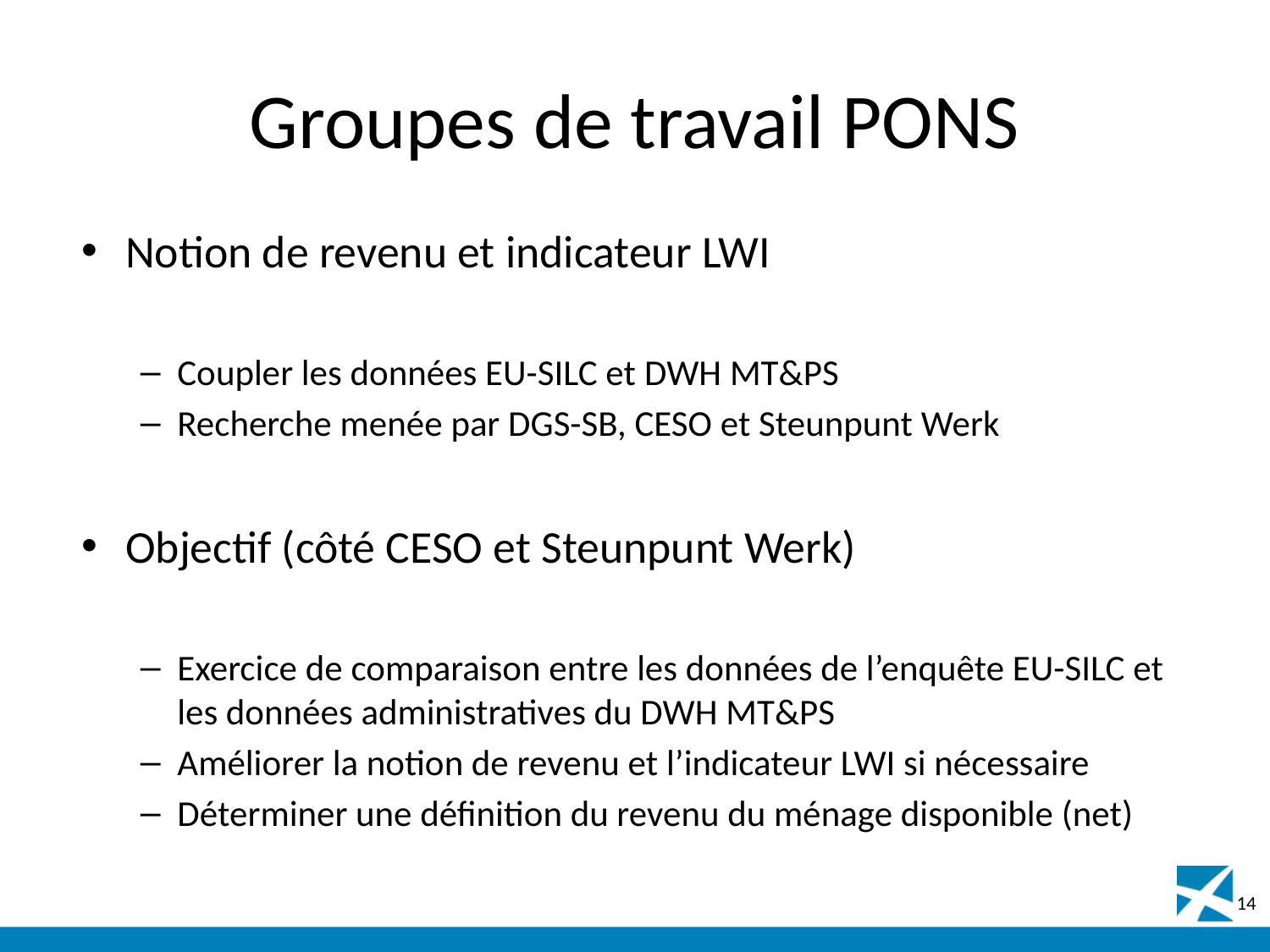

# Groupes de travail PONS
Notion de revenu et indicateur LWI

Coupler les données EU-SILC et DWH MT&PS
Recherche menée par DGS-SB, CESO et Steunpunt Werk

Objectif (côté CESO et Steunpunt Werk)

Exercice de comparaison entre les données de l’enquête EU-SILC et les données administratives du DWH MT&PS
Améliorer la notion de revenu et l’indicateur LWI si nécessaire
Déterminer une définition du revenu du ménage disponible (net)